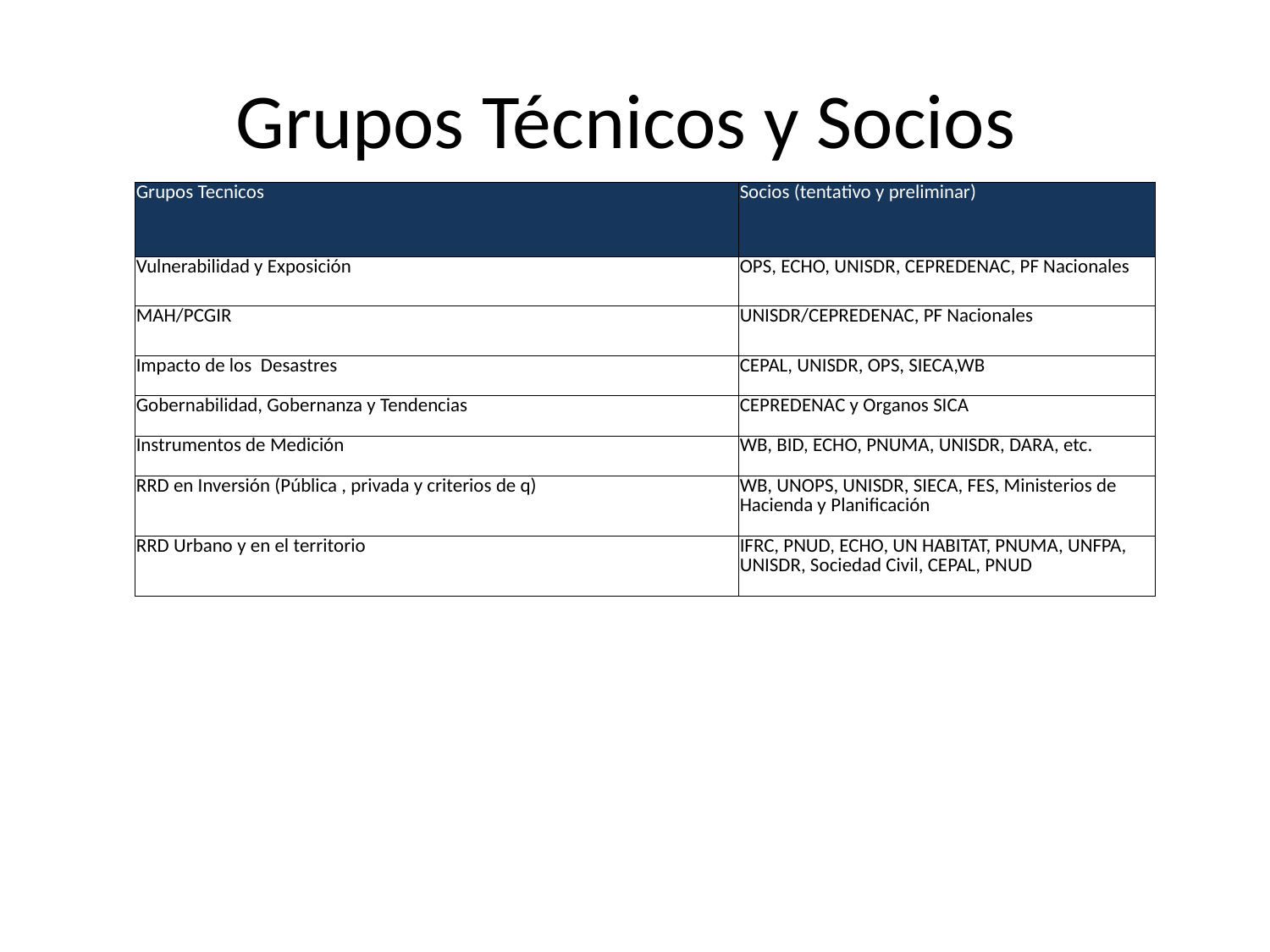

# Grupos Técnicos y Socios
| Grupos Tecnicos | Socios (tentativo y preliminar) |
| --- | --- |
| Vulnerabilidad y Exposición | OPS, ECHO, UNISDR, CEPREDENAC, PF Nacionales |
| MAH/PCGIR | UNISDR/CEPREDENAC, PF Nacionales |
| Impacto de los Desastres | CEPAL, UNISDR, OPS, SIECA,WB |
| Gobernabilidad, Gobernanza y Tendencias | CEPREDENAC y Organos SICA |
| Instrumentos de Medición | WB, BID, ECHO, PNUMA, UNISDR, DARA, etc. |
| RRD en Inversión (Pública , privada y criterios de q) | WB, UNOPS, UNISDR, SIECA, FES, Ministerios de Hacienda y Planificación |
| RRD Urbano y en el territorio | IFRC, PNUD, ECHO, UN HABITAT, PNUMA, UNFPA, UNISDR, Sociedad Civil, CEPAL, PNUD |